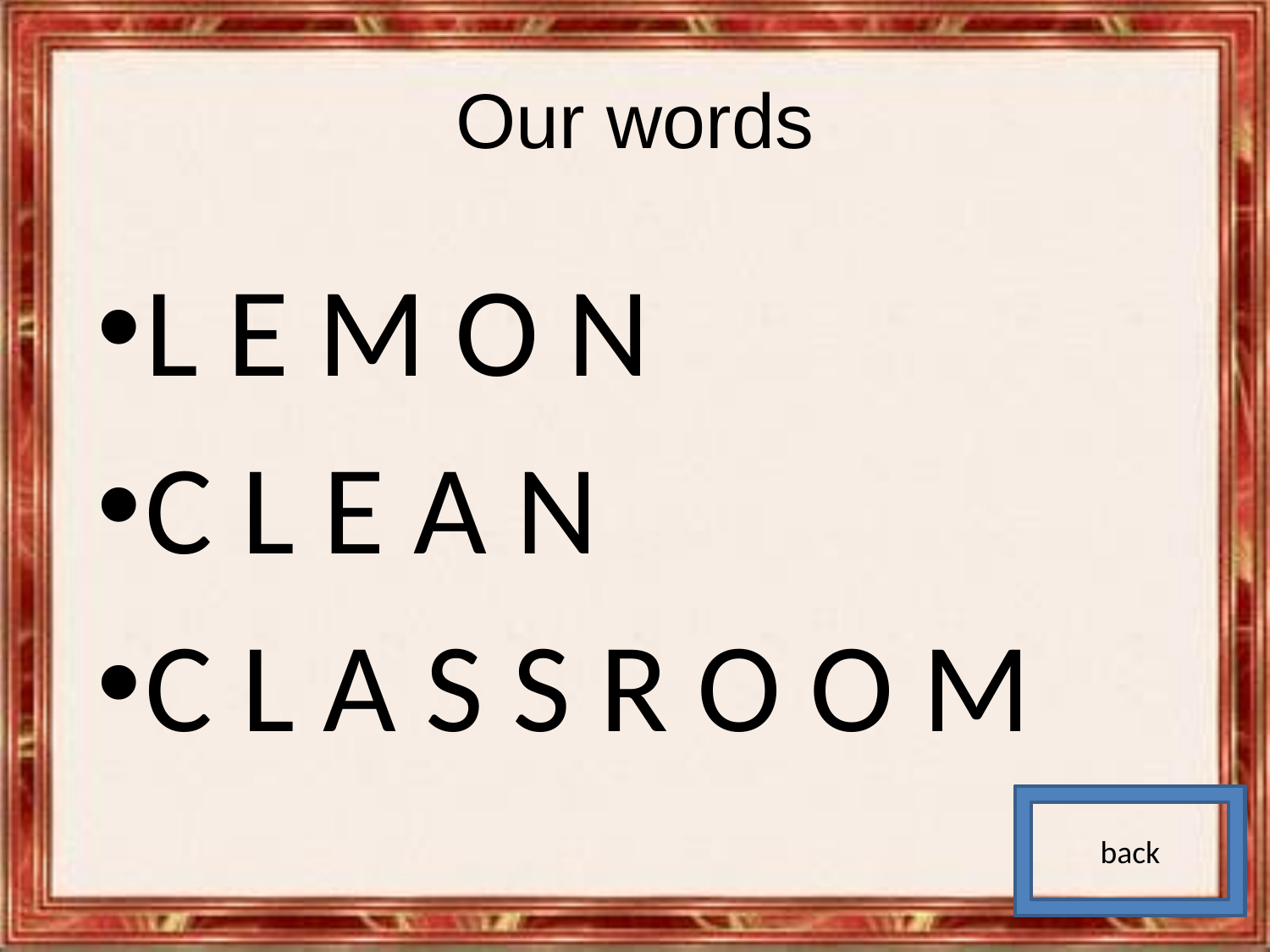

# Our words

L E M O N
C L E A N
C L A S S R O O M
back